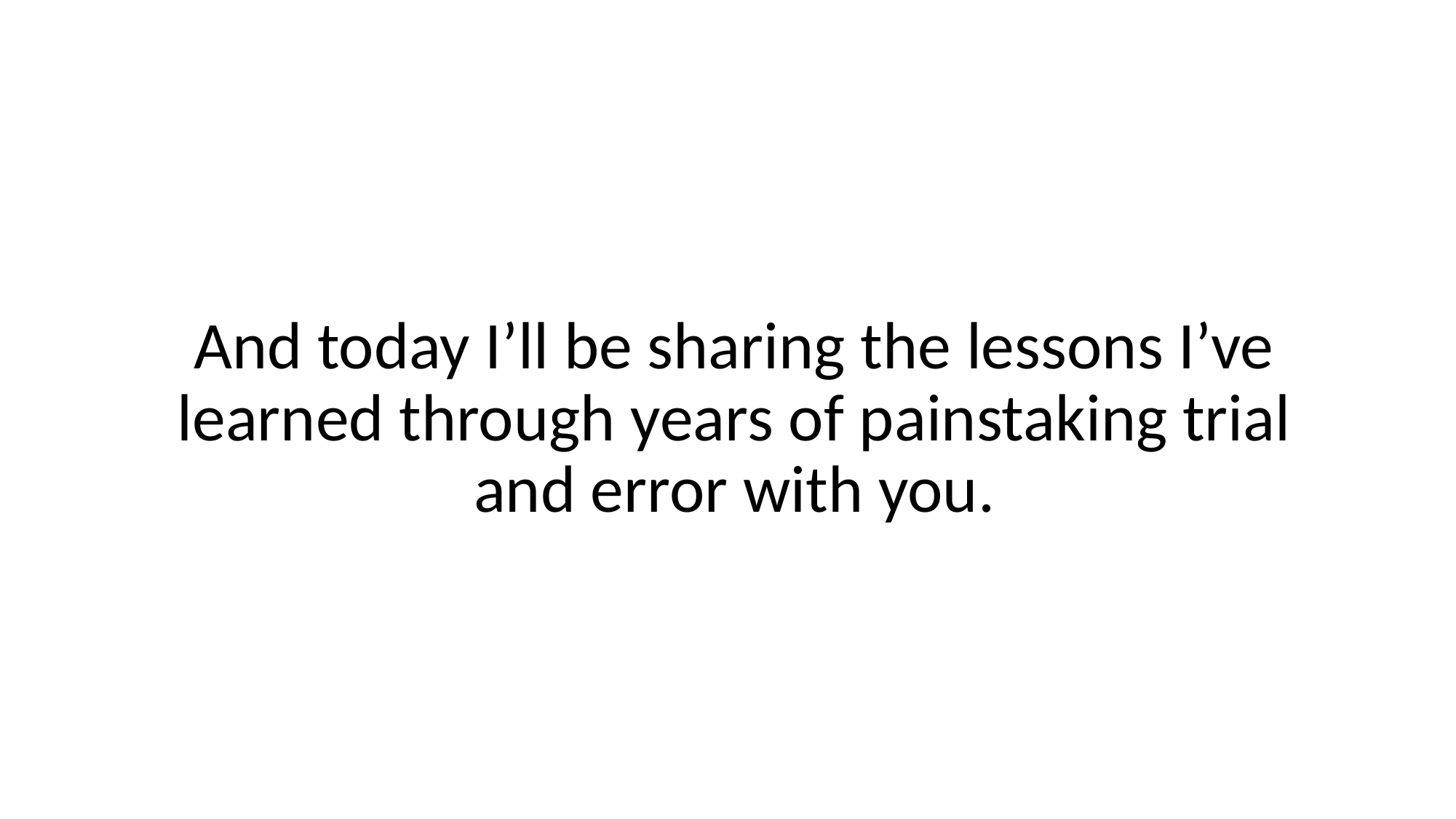

And today I’ll be sharing the lessons I’ve learned through years of painstaking trial and error with you.